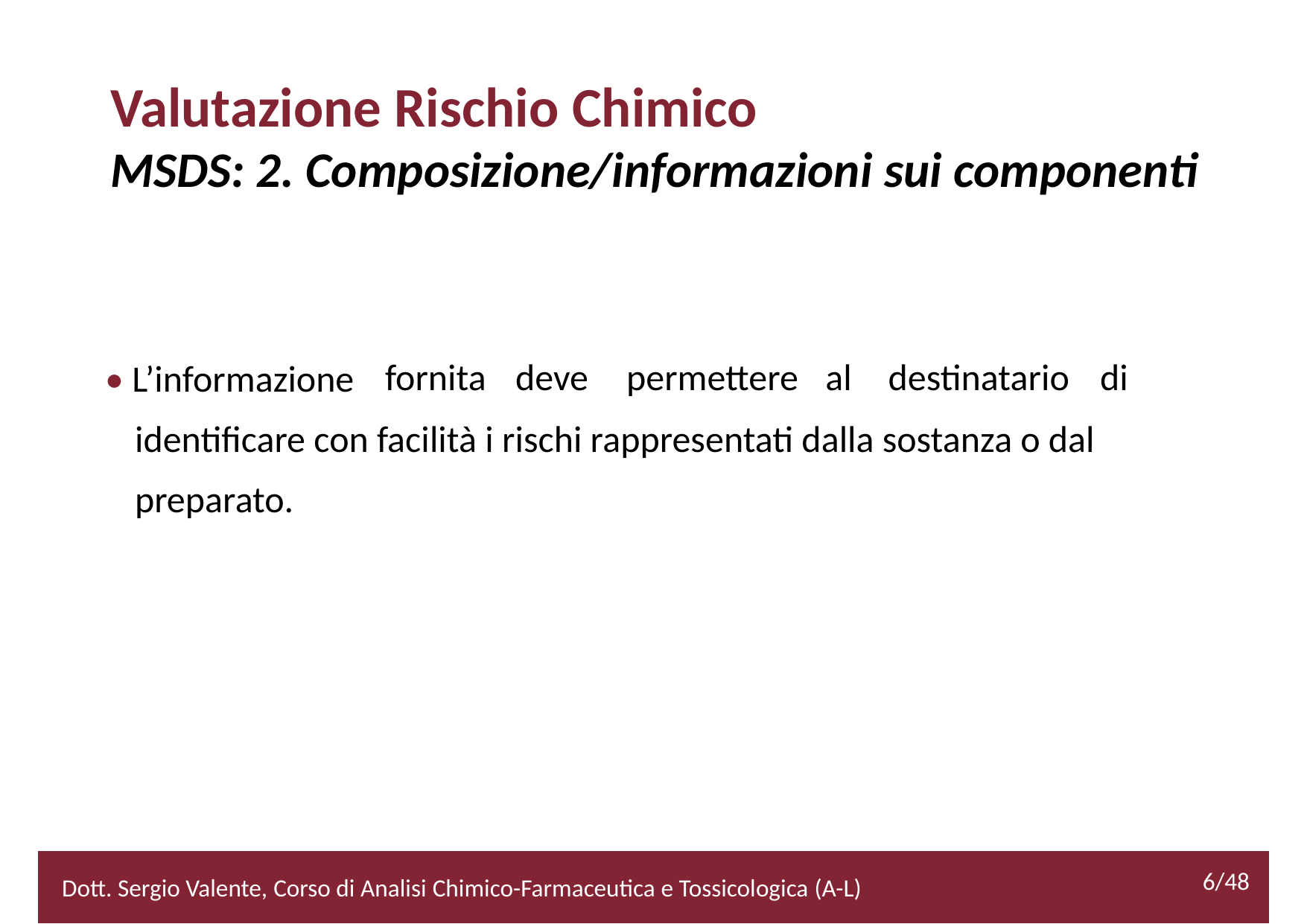

Valutazione Rischio Chimico
MSDS: 2. Composizione/informazioni sui componenti
• L’informazione
fornita
deve
permettere
al
destinatario
di
identificare con facilità i rischi rappresentati dalla sostanza o dal

preparato.

6/48
2/52
Dott. Sergio Valente, Corso di Analisi Chimico-Farmaceutica e Tossicologica (A-L)